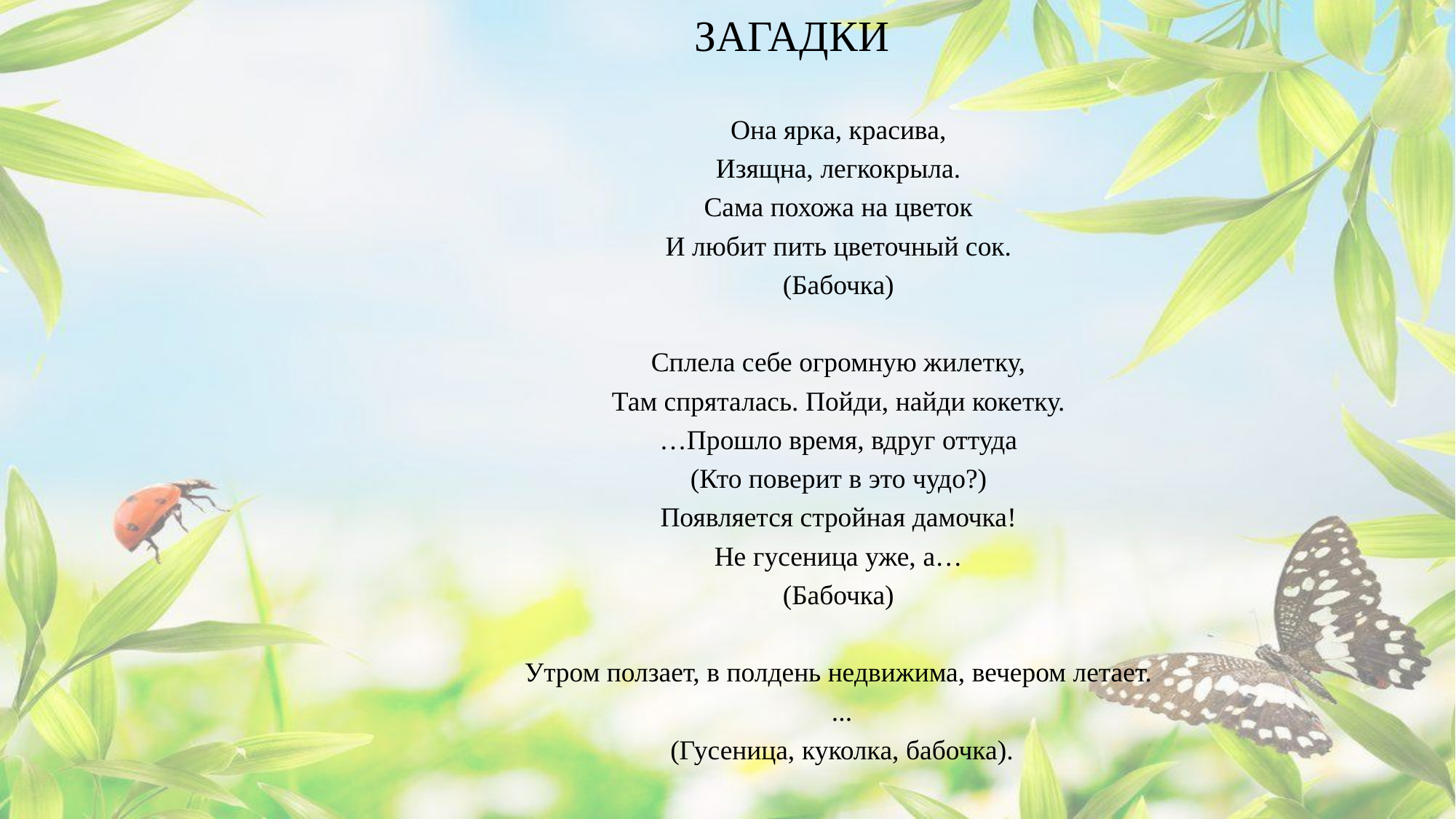

# ЗАГАДКИ
Она ярка, красива,
Изящна, легкокрыла.
Сама похожа на цветок
И любит пить цветочный сок.
(Бабочка)

Сплела себе огромную жилетку,
Там спряталась. Пойди, найди кокетку.
…Прошло время, вдруг оттуда
(Кто поверит в это чудо?)
Появляется стройная дамочка!
Не гусеница уже, а…
(Бабочка)

Утром ползает, в полдень недвижима, вечером летает.
...
(Гусеница, куколка, бабочка).